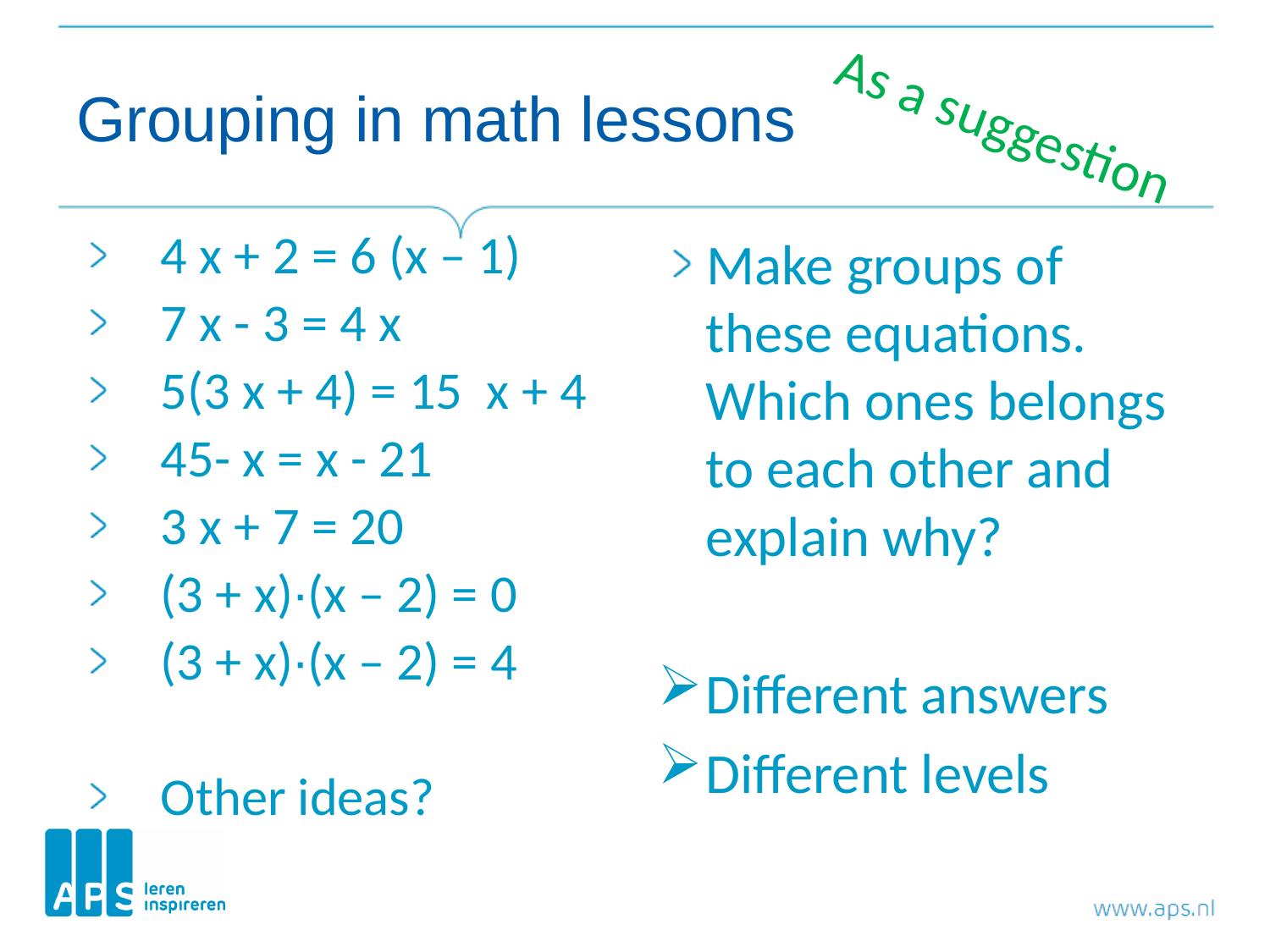

# Grouping in math lessons
As a suggestion
4 x + 2 = 6 (x – 1)
7 x - 3 = 4 x
5(3 x + 4) = 15  x + 4
45- x = x - 21
3 x + 7 = 20
(3 + x)∙(x – 2) = 0
(3 + x)∙(x – 2) = 4

Other ideas?

Make groups of these equations. Which ones belongs to each other and explain why?

Different answers
Different levels